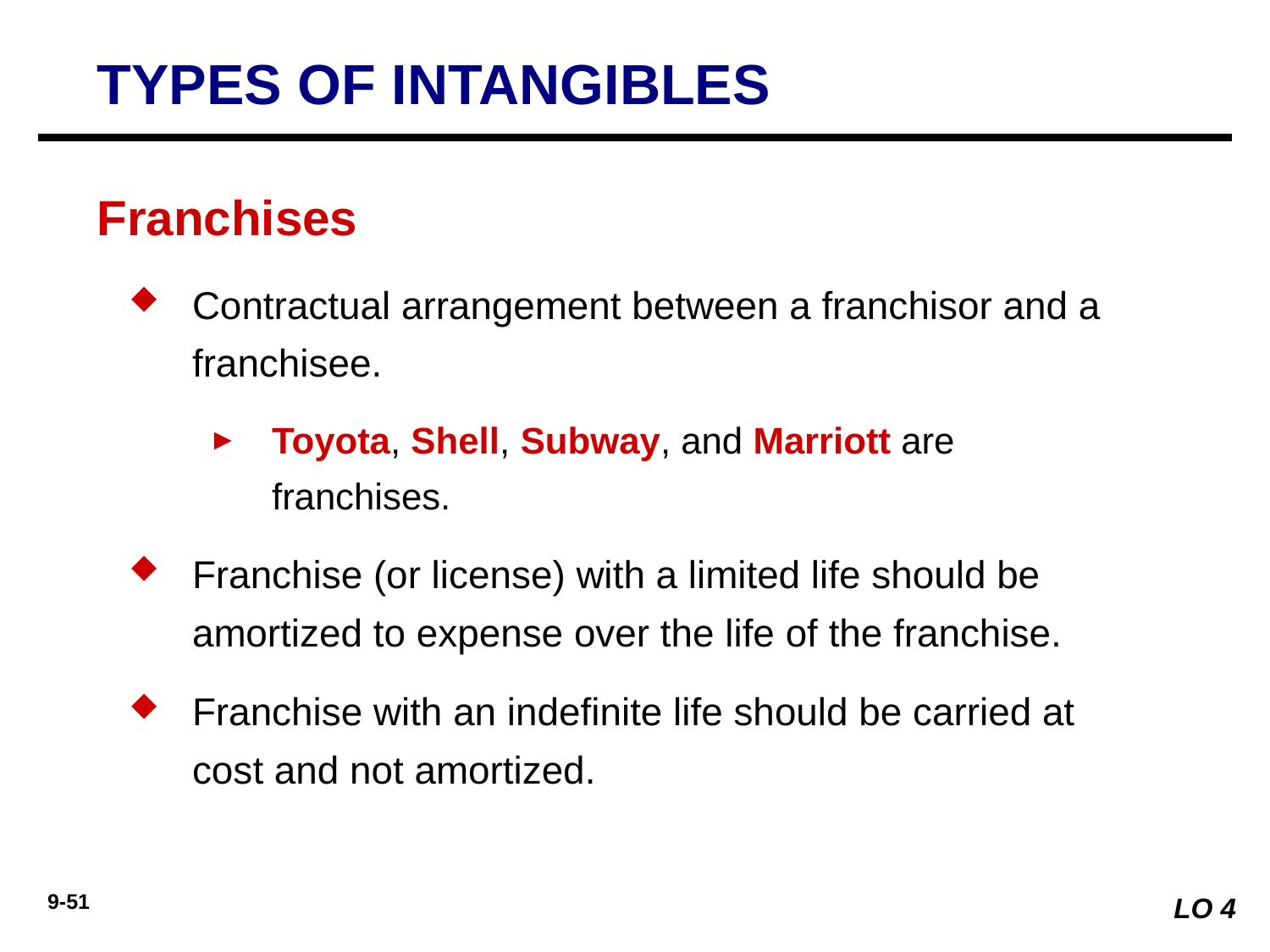

TYPES OF INTANGIBLES

Franchises
Contractual arrangement between a franchisor and a franchisee.
Toyota, Shell, Subway, and Marriott are franchises.
Franchise (or license) with a limited life should be amortized to expense over the life of the franchise.
Franchise with an indefinite life should be carried at cost and not amortized.
LO 4